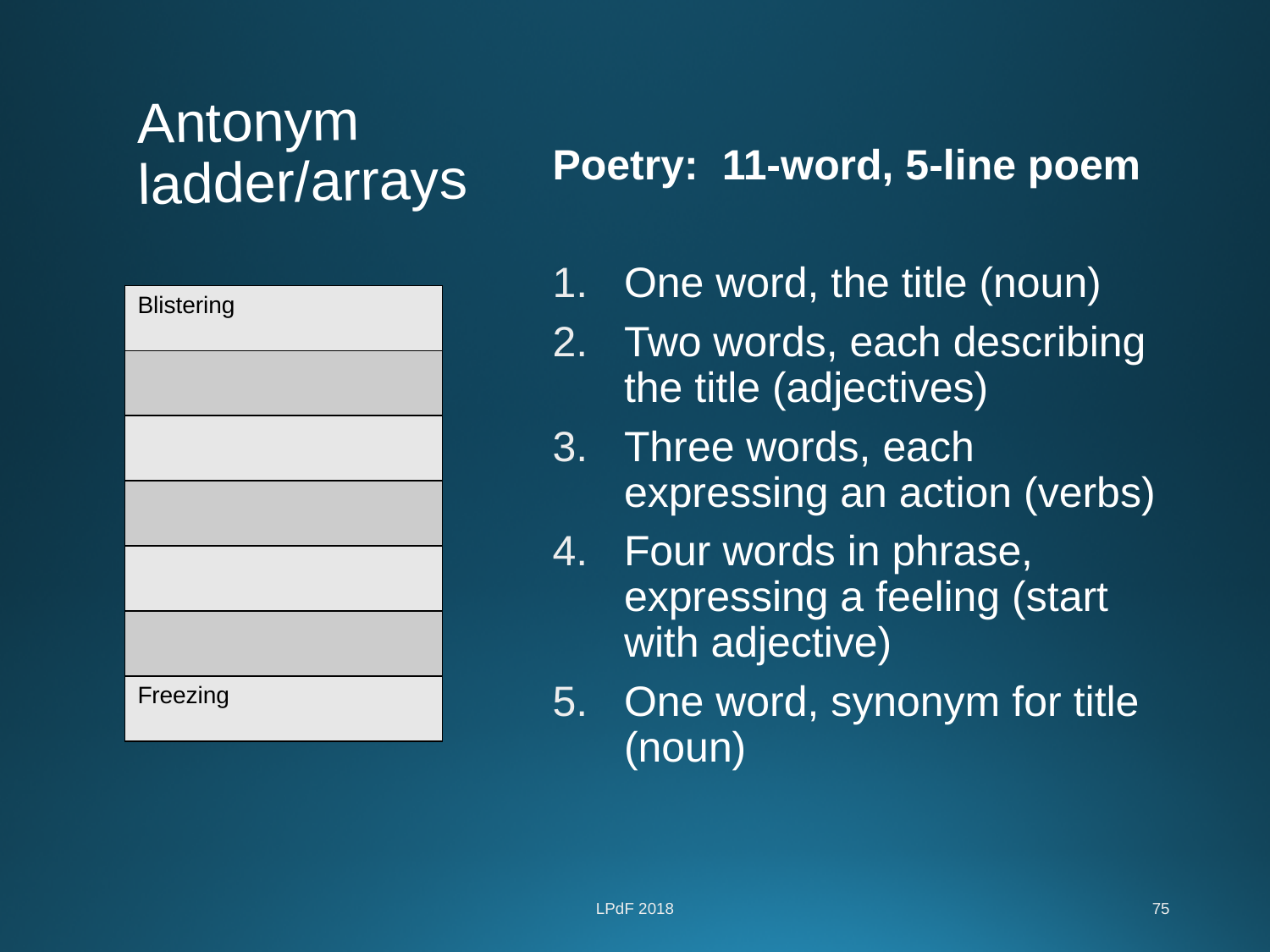

# Antonym ladder/arrays
Poetry:  11-word, 5-line poem

One word, the title (noun)
Two words, each describing the title (adjectives)
Three words, each expressing an action (verbs)
Four words in phrase, expressing a feeling (start with adjective)
One word, synonym for title (noun)

| Blistering |
| --- |
|  |
|  |
|  |
|  |
|  |
| Freezing |
LPdF 2018
75